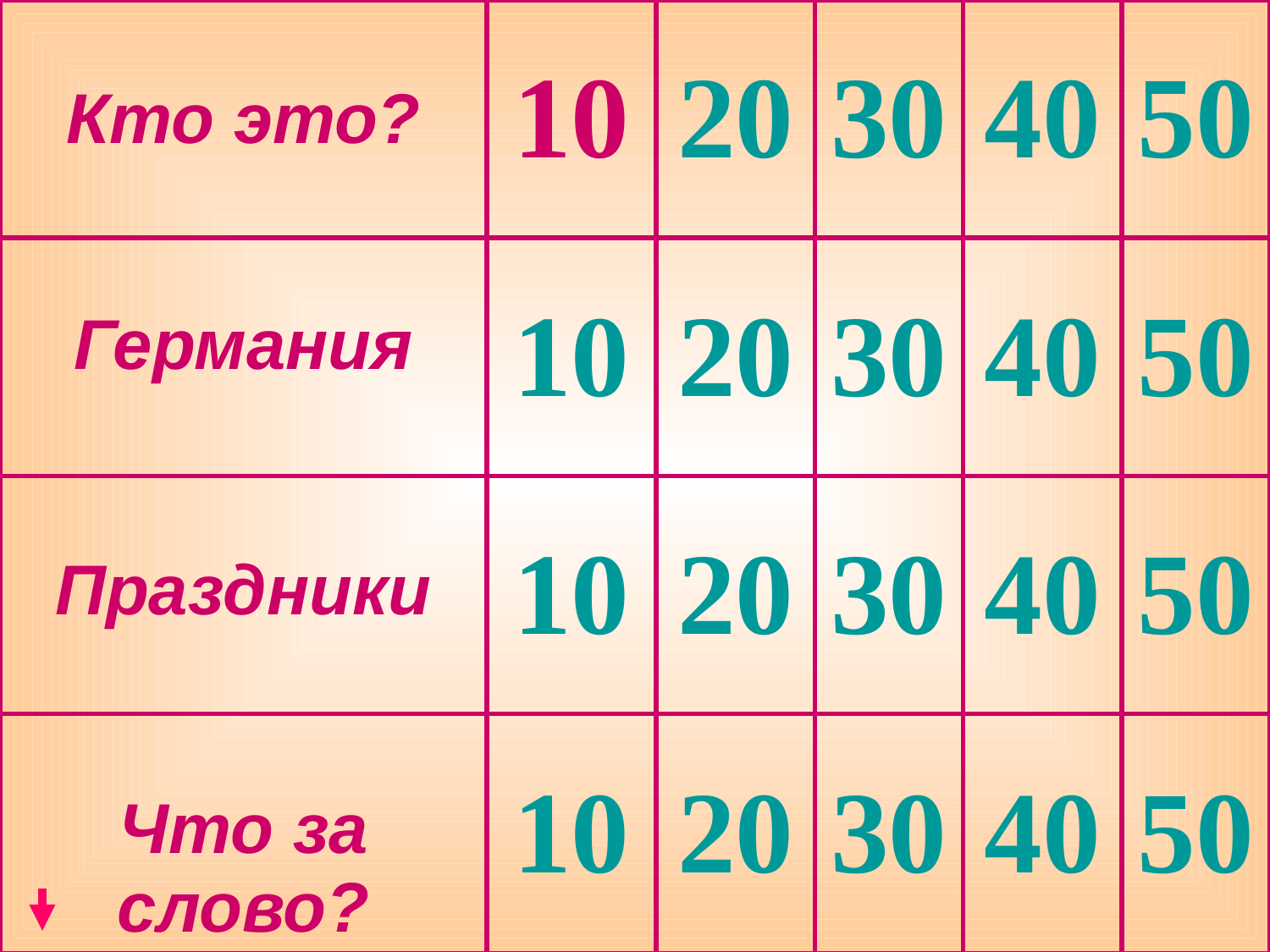

| Кто это? | 10 | 20 | 30 | 40 | 50 |
| --- | --- | --- | --- | --- | --- |
| Германия | 10 | 20 | 30 | 40 | 50 |
| Праздники | 10 | 20 | 30 | 40 | 50 |
| Что за слово? | 10 | 20 | 30 | 40 | 50 |